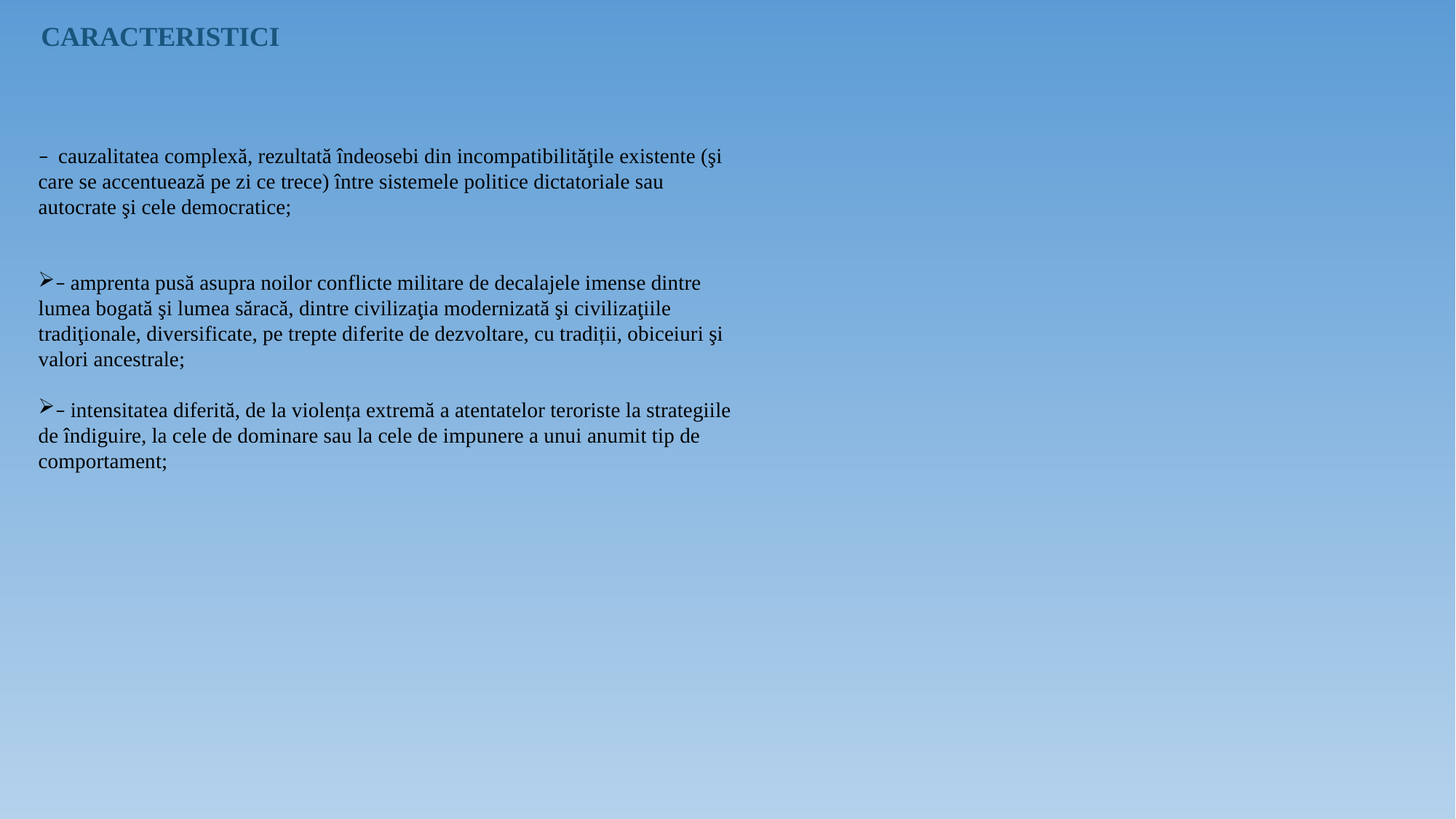

CARACTERISTICI
–  cauzalitatea complexă, rezultată îndeosebi din incompatibilităţile existente (şi care se accentuează pe zi ce trece) între sistemele politice dictatoriale sau autocrate şi cele democratice;

– amprenta pusă asupra noilor conflicte militare de decalajele imense dintre lumea bogată şi lumea săracă, dintre civilizaţia modernizată şi civilizaţiile tradiţionale, diversificate, pe trepte diferite de dezvoltare, cu tradiții, obiceiuri şi valori ancestrale;

– intensitatea diferită, de la violența extremă a atentatelor teroriste la strategiile de îndiguire, la cele de dominare sau la cele de impunere a unui anumit tip de comportament;